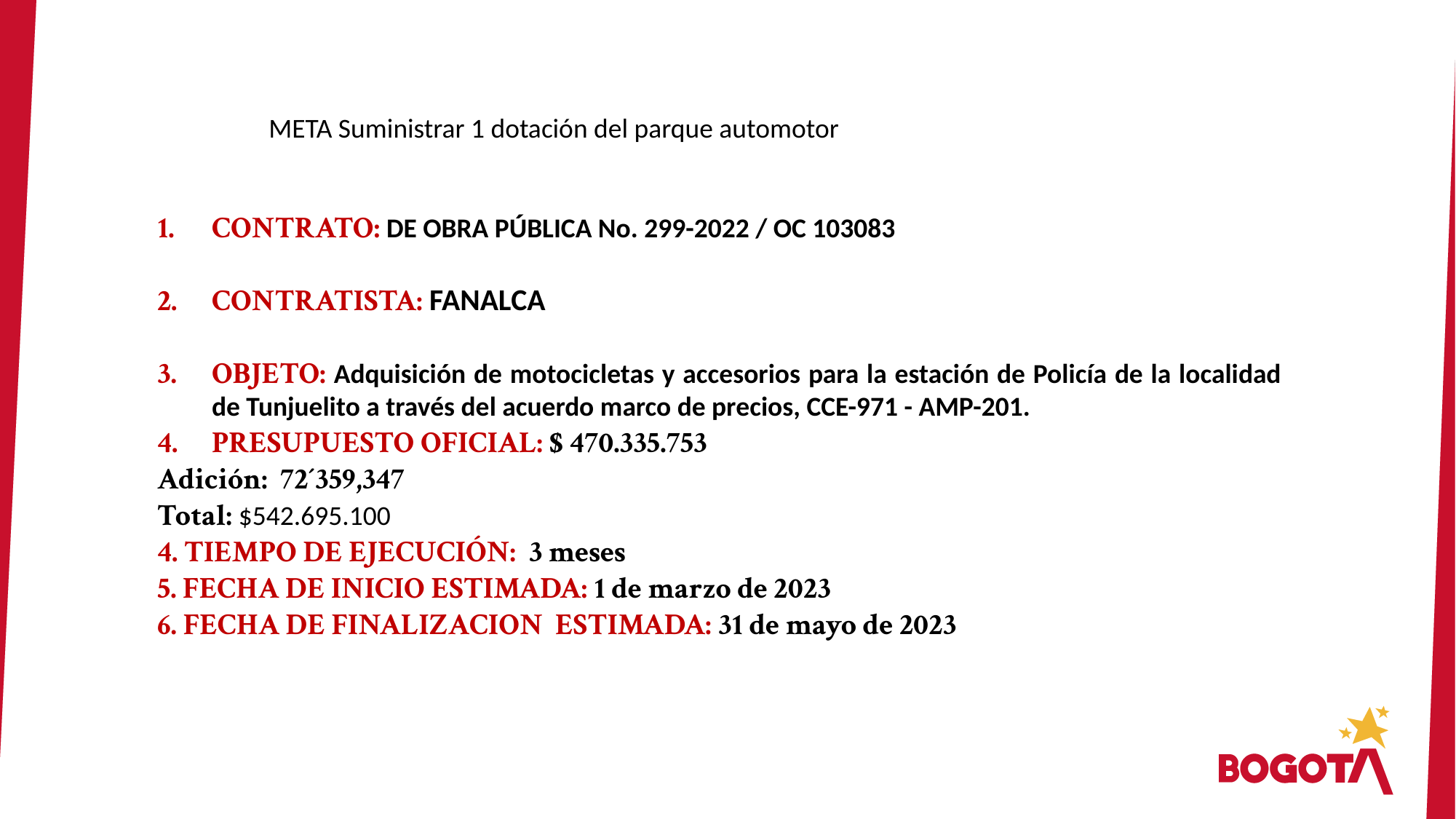

META Suministrar 1 dotación del parque automotor

CONTRATO: DE OBRA PÚBLICA No. 299-2022 / OC 103083

CONTRATISTA: FANALCA

OBJETO: Adquisición de motocicletas y accesorios para la estación de Policía de la localidad de Tunjuelito a través del acuerdo marco de precios, CCE-971 - AMP-201.
PRESUPUESTO OFICIAL: $ 470.335.753
Adición:  72´359,347
Total: $542.695.100
4. TIEMPO DE EJECUCIÓN:  3 meses
5. FECHA DE INICIO ESTIMADA: 1 de marzo de 2023
6. FECHA DE FINALIZACION  ESTIMADA: 31 de mayo de 2023